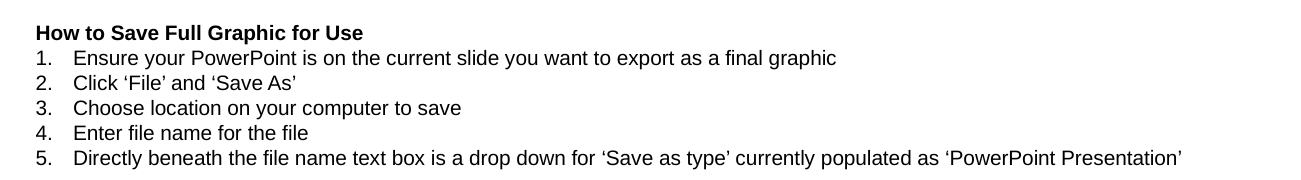

How to Save Full Graphic for Use
Ensure your PowerPoint is on the current slide you want to export as a final graphic
Click ‘File’ and ‘Save As’
Choose location on your computer to save
Enter file name for the file
Directly beneath the file name text box is a drop down for ‘Save as type’ currently populated as ‘PowerPoint Presentation’